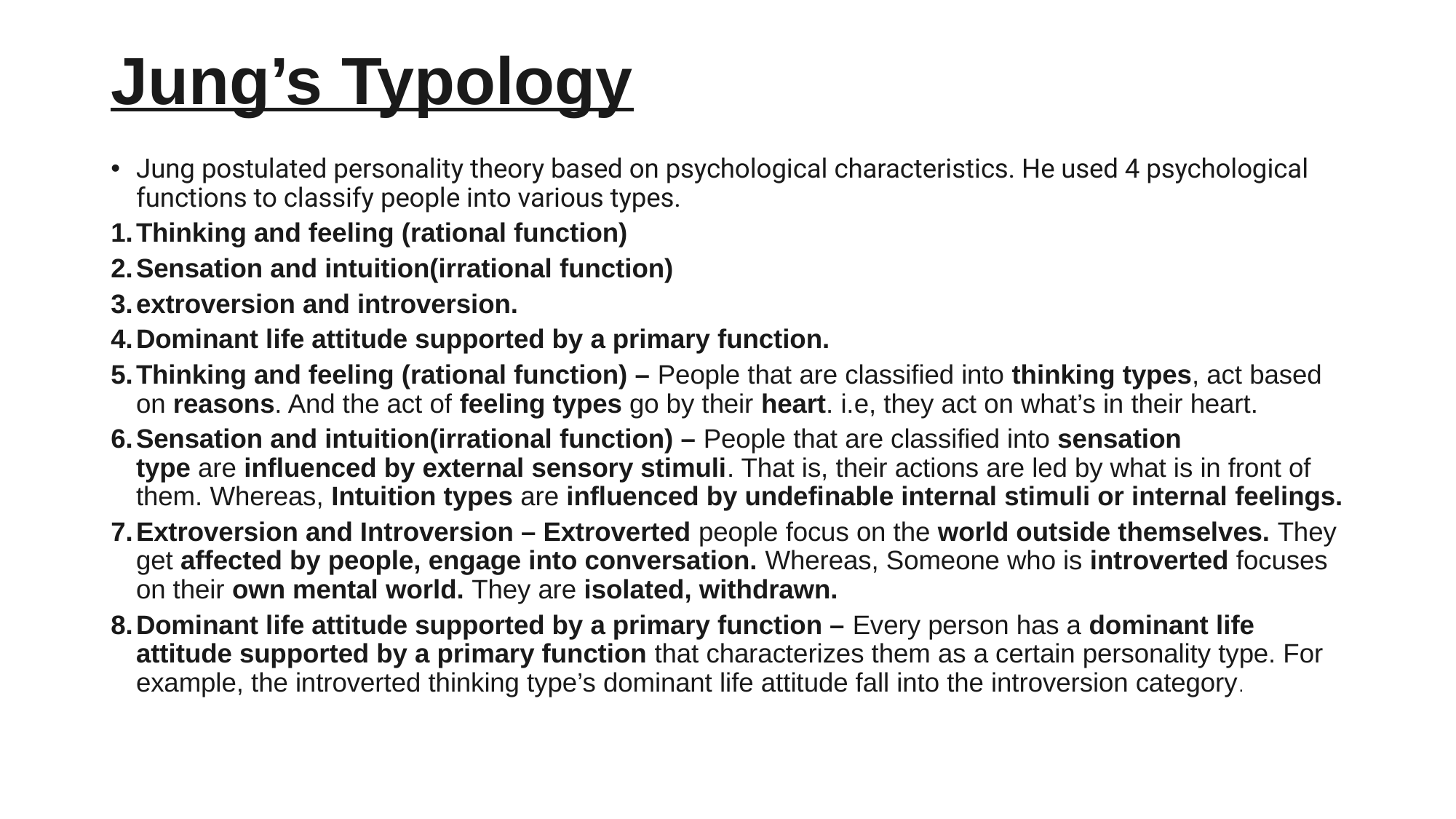

# Jung’s Typology
Jung postulated personality theory based on psychological characteristics. He used 4 psychological functions to classify people into various types.
Thinking and feeling (rational function)
Sensation and intuition(irrational function)
extroversion and introversion.
Dominant life attitude supported by a primary function.
Thinking and feeling (rational function) – People that are classified into thinking types, act based on reasons. And the act of feeling types go by their heart. i.e, they act on what’s in their heart.
Sensation and intuition(irrational function) – People that are classified into sensation type are influenced by external sensory stimuli. That is, their actions are led by what is in front of them. Whereas, Intuition types are influenced by undefinable internal stimuli or internal feelings.
Extroversion and Introversion – Extroverted people focus on the world outside themselves. They get affected by people, engage into conversation. Whereas, Someone who is introverted focuses on their own mental world. They are isolated, withdrawn.
Dominant life attitude supported by a primary function – Every person has a dominant life attitude supported by a primary function that characterizes them as a certain personality type. For example, the introverted thinking type’s dominant life attitude fall into the introversion category.